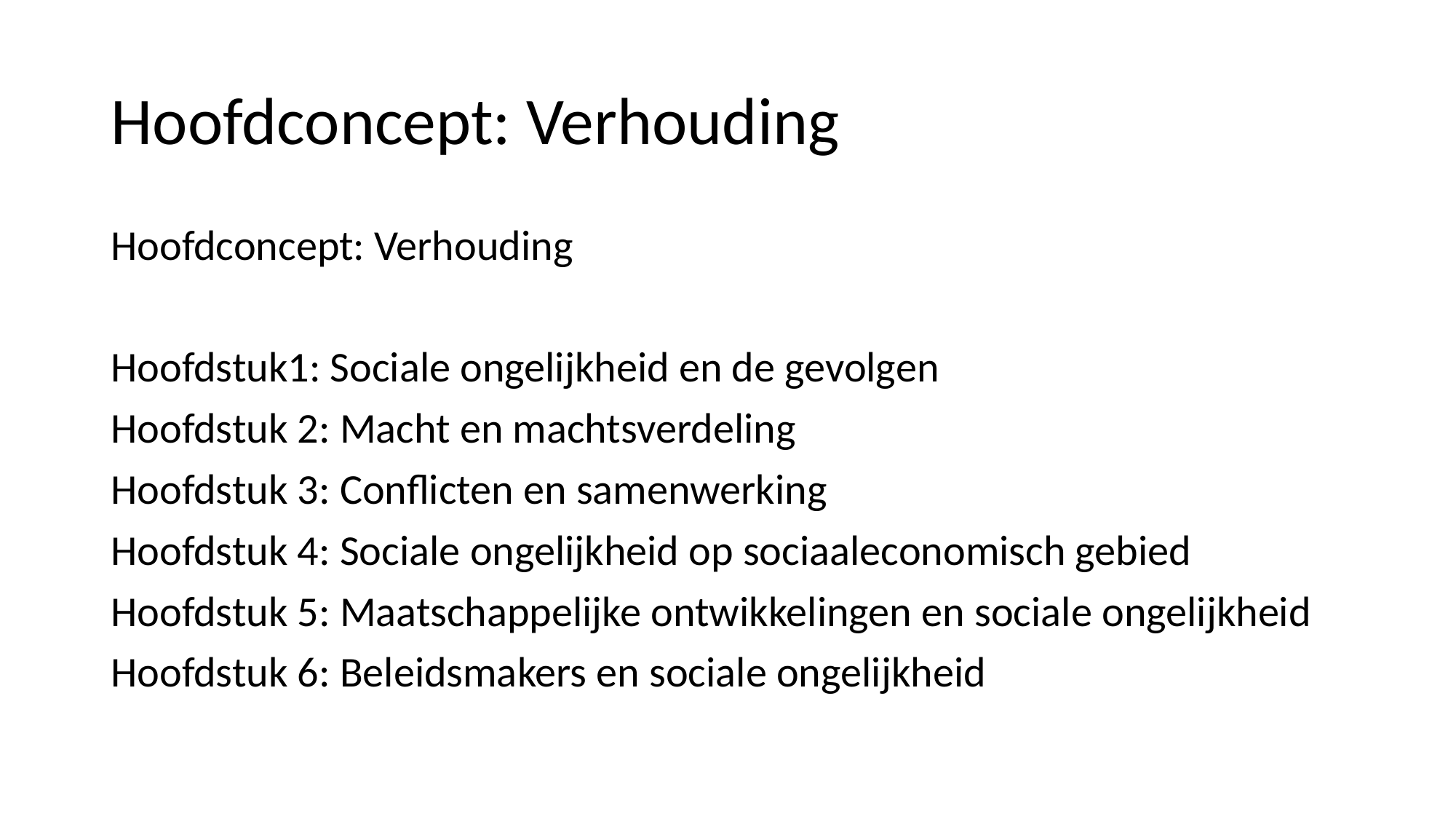

# Hoofdconcept: Verhouding
Hoofdconcept: Verhouding

Hoofdstuk1: Sociale ongelijkheid en de gevolgen
Hoofdstuk 2: Macht en machtsverdeling
Hoofdstuk 3: Conflicten en samenwerking
Hoofdstuk 4: Sociale ongelijkheid op sociaaleconomisch gebied
Hoofdstuk 5: Maatschappelijke ontwikkelingen en sociale ongelijkheid
Hoofdstuk 6: Beleidsmakers en sociale ongelijkheid